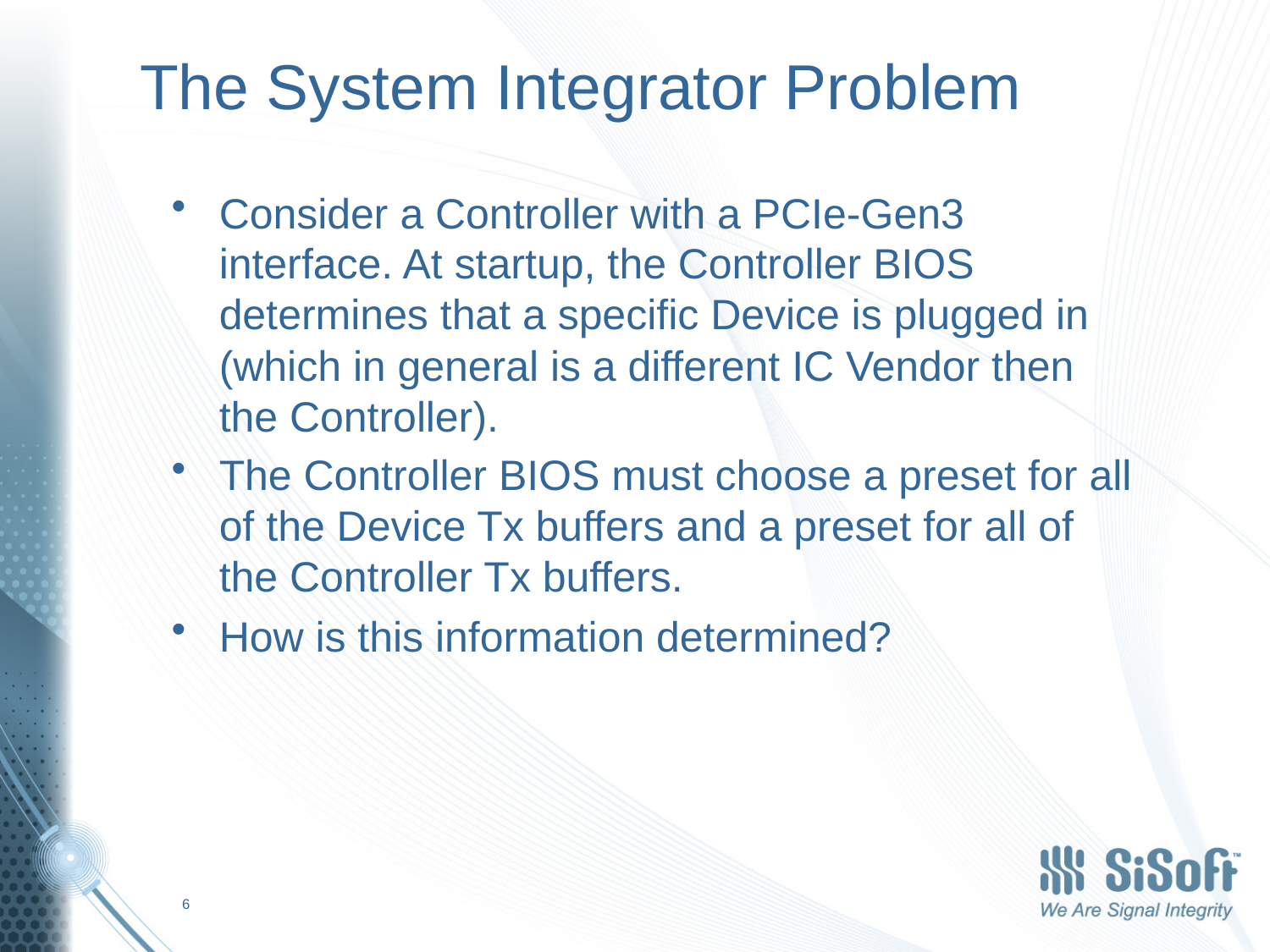

# The System Integrator Problem
Consider a Controller with a PCIe-Gen3 interface. At startup, the Controller BIOS determines that a specific Device is plugged in (which in general is a different IC Vendor then the Controller).
The Controller BIOS must choose a preset for all of the Device Tx buffers and a preset for all of the Controller Tx buffers.
How is this information determined?
6